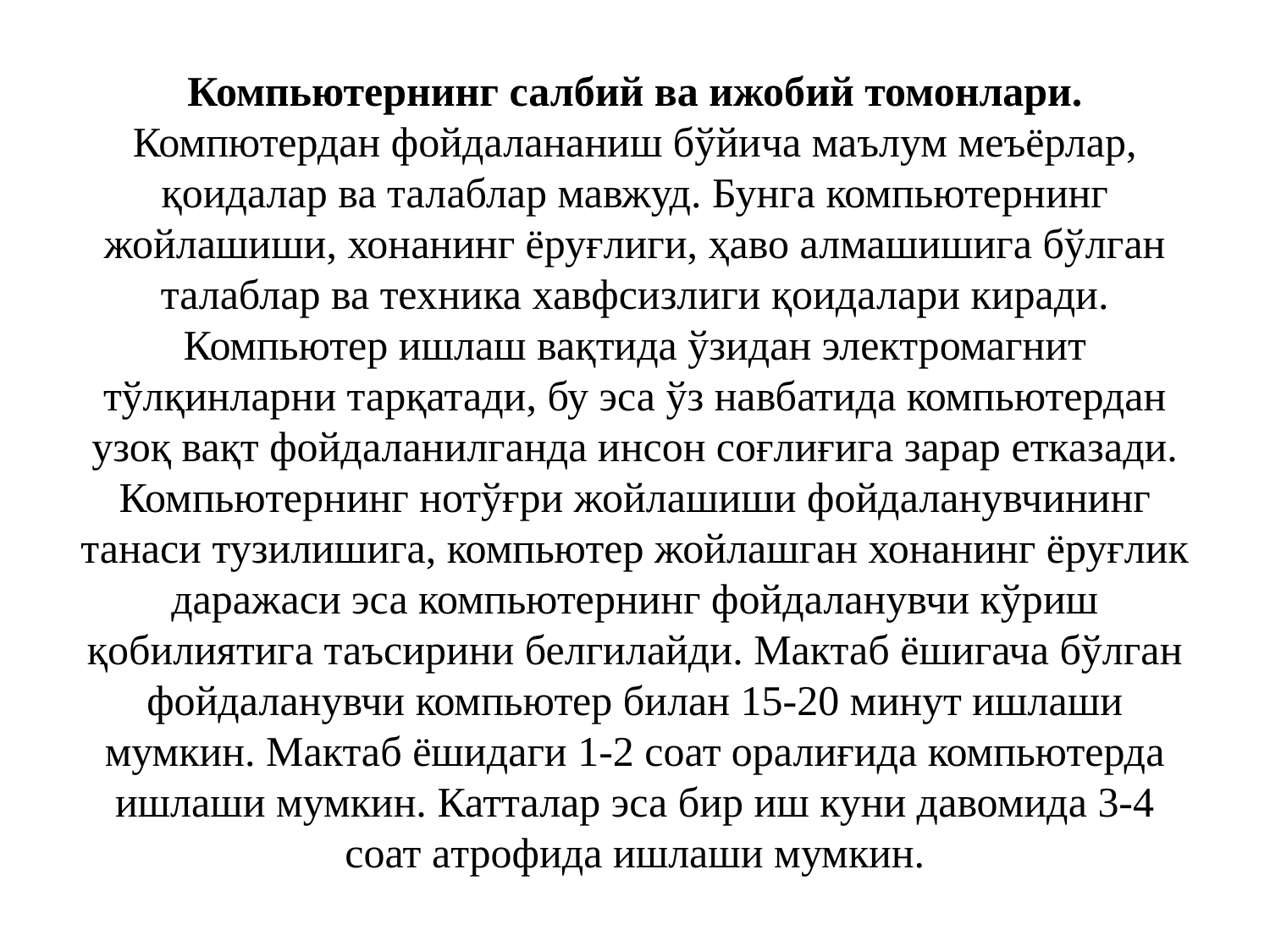

# Компьютернинг салбий ва ижобий томонлари. Компютердан фойдалананиш бўйича маълум меъёрлар, қоидалар ва талаблар мавжуд. Бунга компьютернинг жойлашиши, хонанинг ёруғлиги, ҳаво алмашишига бўлган талаблар ва техника хавфсизлиги қоидалари киради. Компьютер ишлаш вақтида ўзидан электромагнит тўлқинларни тарқатади, бу эса ўз навбатида компьютердан узоқ вақт фойдаланилганда инсон соғлиғига зарар етказади. Компьютернинг нотўғри жойлашиши фойдаланувчининг танаси тузилишига, компьютер жойлашган хонанинг ёруғлик даражаси эса компьютернинг фойдаланувчи кўриш қобилиятига таъсирини белгилайди. Мактаб ёшигача бўлган фойдаланувчи компьютер билан 15-20 минут ишлаши мумкин. Мактаб ёшидаги 1-2 соат оралиғида компьютерда ишлаши мумкин. Катталар эса бир иш куни давомида 3-4 соат атрофида ишлаши мумкин.